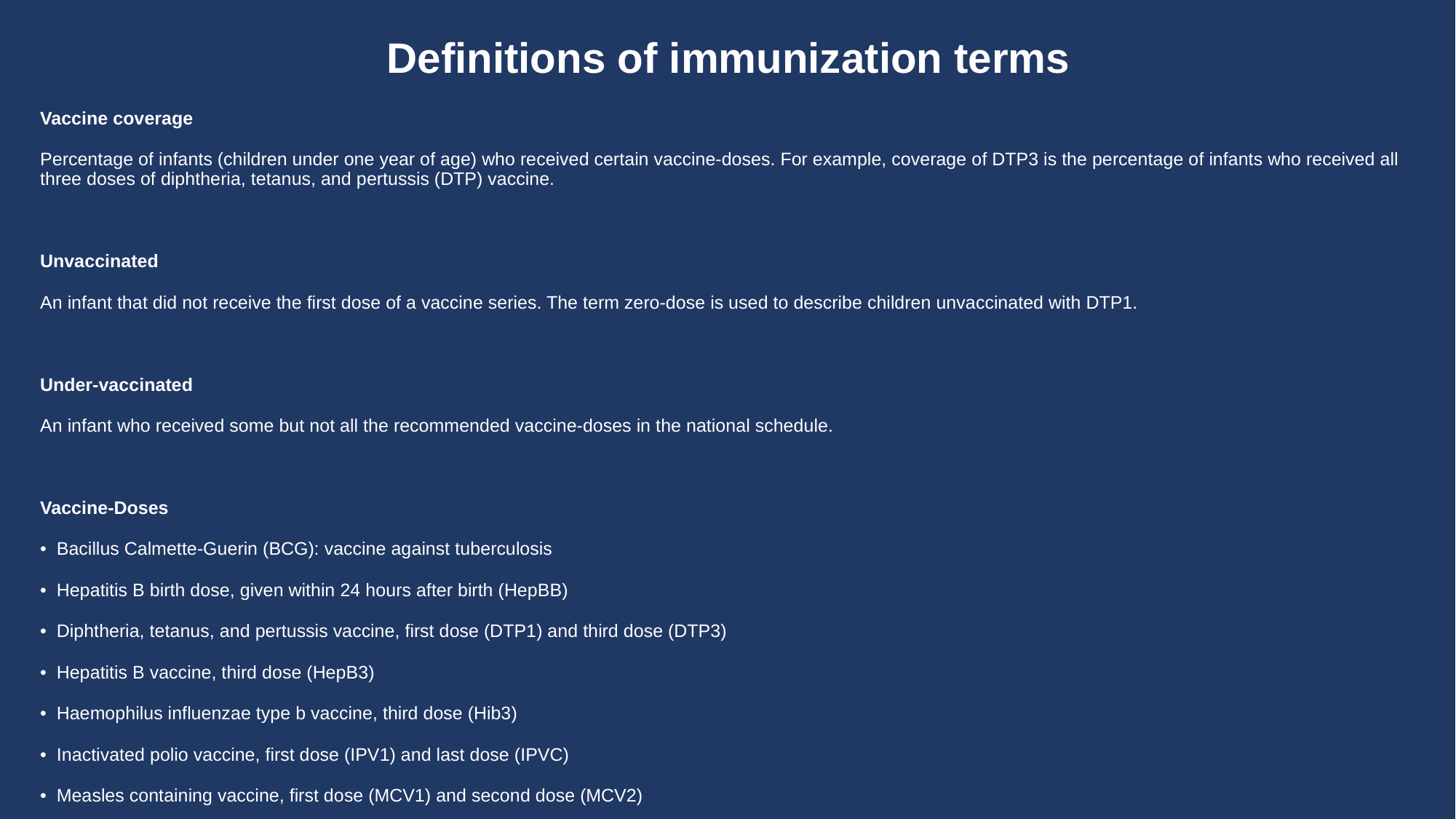

# Definitions of immunization terms
Vaccine coverage
Percentage of infants (children under one year of age) who received certain vaccine-doses. For example, coverage of DTP3 is the percentage of infants who received all three doses of diphtheria, tetanus, and pertussis (DTP) vaccine.

Unvaccinated
An infant that did not receive the first dose of a vaccine series. The term zero-dose is used to describe children unvaccinated with DTP1.

Under-vaccinated
An infant who received some but not all the recommended vaccine-doses in the national schedule.

Vaccine-Doses
•  Bacillus Calmette-Guerin (BCG): vaccine against tuberculosis
•  Hepatitis B birth dose, given within 24 hours after birth (HepBB)
•  Diphtheria, tetanus, and pertussis vaccine, first dose (DTP1) and third dose (DTP3)
•  Hepatitis B vaccine, third dose (HepB3)
•  Haemophilus influenzae type b vaccine, third dose (Hib3)
•  Inactivated polio vaccine, first dose (IPV1) and last dose (IPVC)
•  Measles containing vaccine, first dose (MCV1) and second dose (MCV2)
•  Rotavirus vaccine, last dose (RotaC)
•  Pneumococcal vaccine, last dose (PCVC)
•  Yellow Fever vaccine (YFV)
•  Meningococcal A vaccine (MengA)
•  Human papillomavirus vaccine, first dose (HPV1) and last dose (HPVc): vaccine to protect against certain types of human papillomavirus that can lead to cancer or genital warts

The Immunization Agenda 2030 (IA2030)
The IA2030 is a global strategy endorsed by the World Health Assembly aiming to ensure everyone, everywhere, at every age benefits from vaccines for improved health and well-being by 2030. It focuses on increasing vaccine coverage, equity, sustainability and pandemic preparedness while promoting life-course immunization and integrating immunization with other health services.